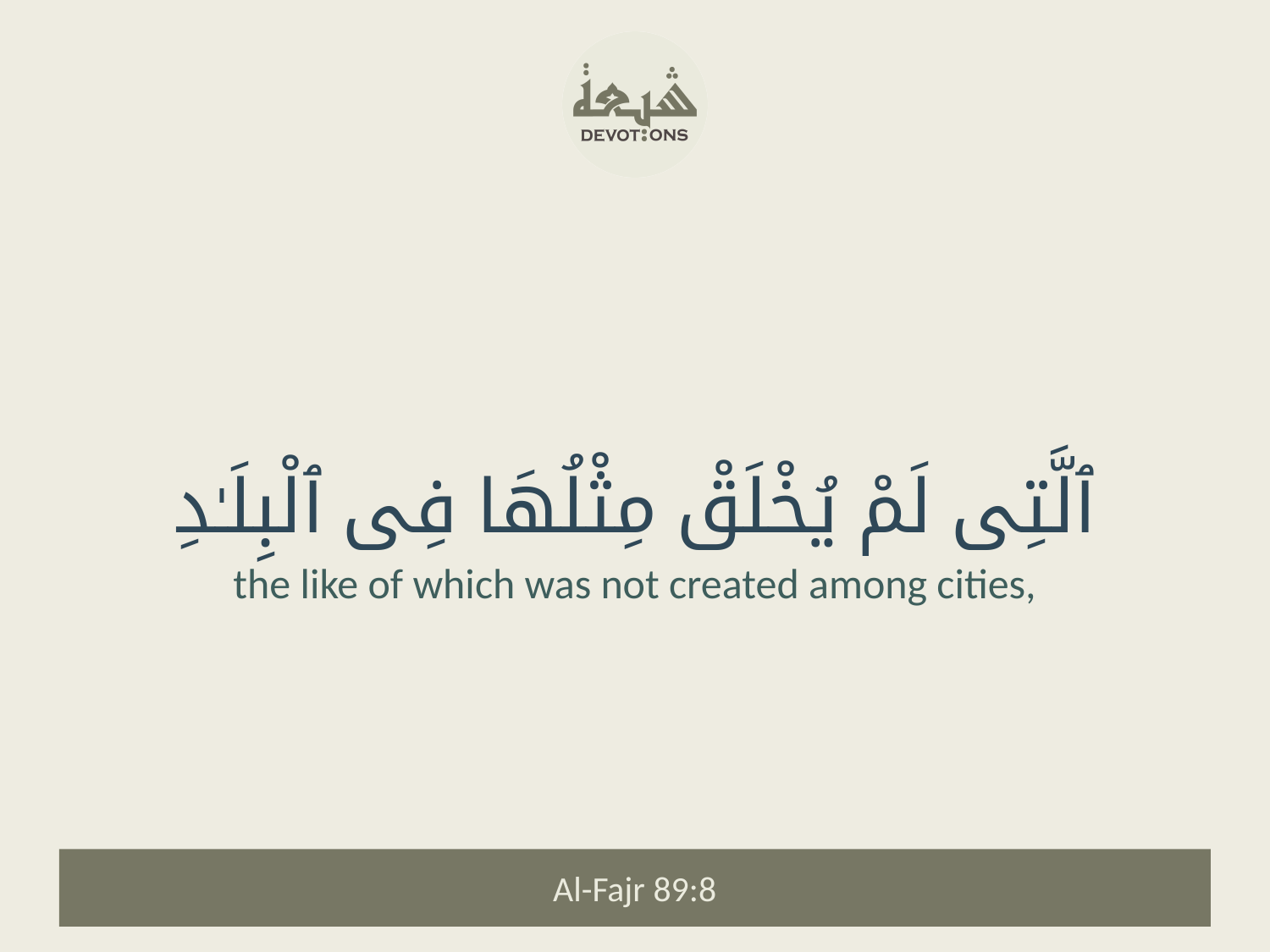

ٱلَّتِى لَمْ يُخْلَقْ مِثْلُهَا فِى ٱلْبِلَـٰدِ
the like of which was not created among cities,
Al-Fajr 89:8